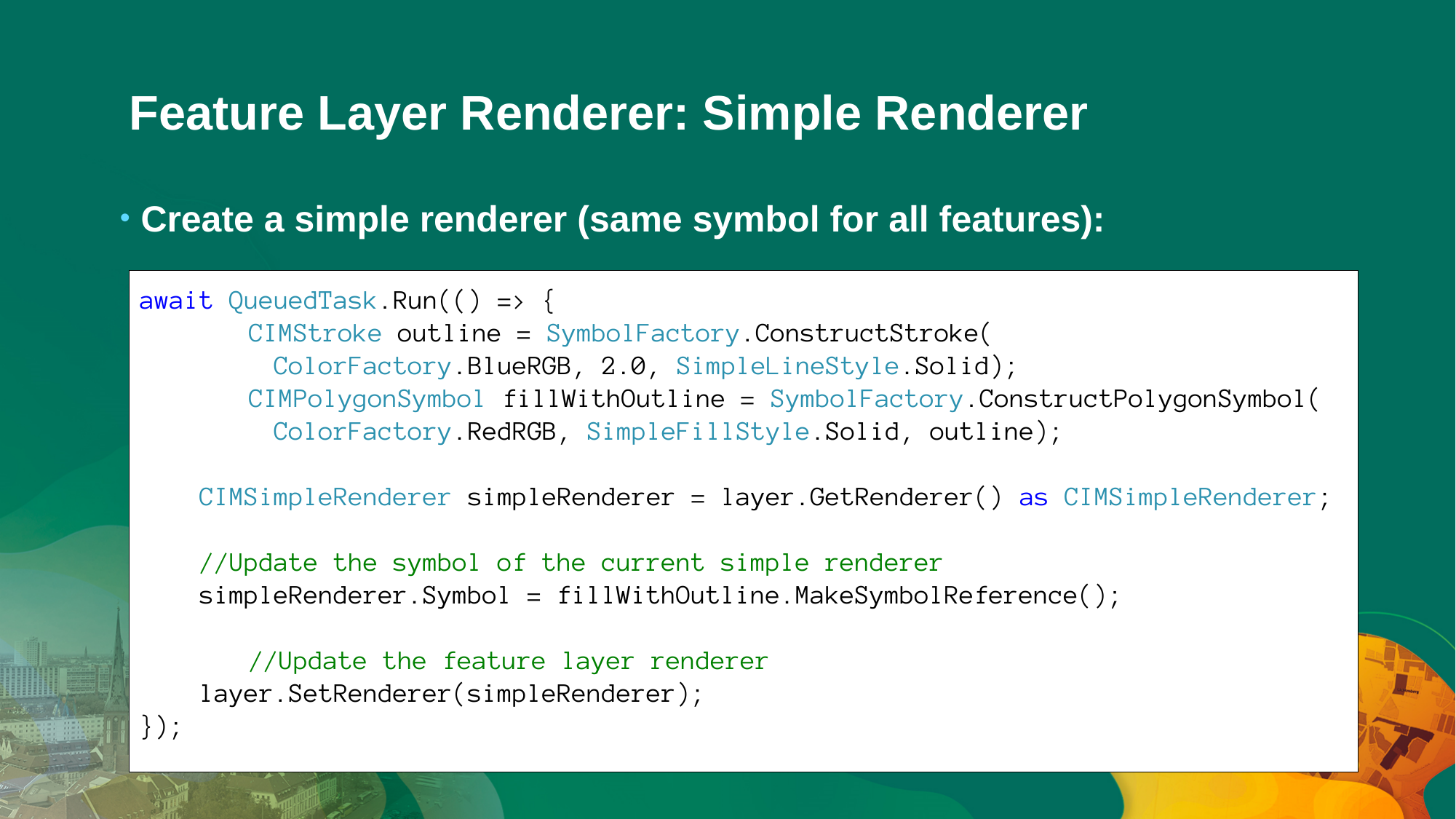

# Feature Layer Renderer: Simple Renderer
Create a simple renderer (same symbol for all features):

await QueuedTask.Run(() => {
	CIMStroke outline = SymbolFactory.ConstructStroke(
         ColorFactory.BlueRGB, 2.0, SimpleLineStyle.Solid);
	CIMPolygonSymbol fillWithOutline = SymbolFactory.ConstructPolygonSymbol(
         ColorFactory.RedRGB, SimpleFillStyle.Solid, outline);

    CIMSimpleRenderer simpleRenderer = layer.GetRenderer() as CIMSimpleRenderer;

    //Update the symbol of the current simple renderer
    simpleRenderer.Symbol = fillWithOutline.MakeSymbolReference();

	//Update the feature layer renderer
    layer.SetRenderer(simpleRenderer);
});